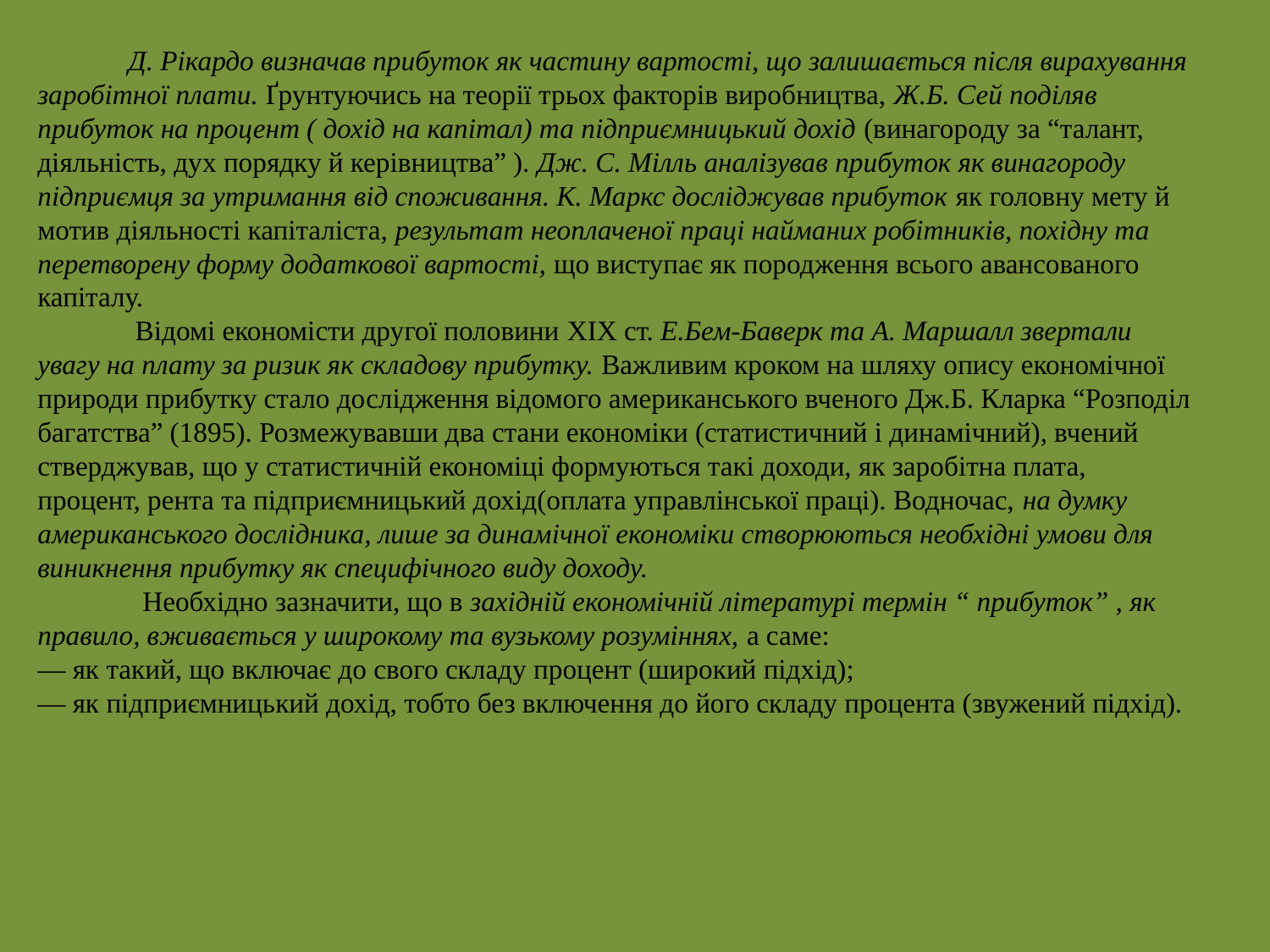

Д. Рікардо визначав прибуток як частину вартості, що залишається після вирахування заробітної плати. Ґрунтуючись на теорії трьох факторів виробництва, Ж.Б. Сей поділяв прибуток на процент ( дохід на капітал) та підприємницький дохід (винагороду за “талант, діяльність, дух порядку й керівництва” ). Дж. С. Мілль аналізував прибуток як винагороду підприємця за утримання від споживання. К. Маркс досліджував прибуток як головну мету й мотив діяльності капіталіста, результат неоплаченої праці найманих робітників, похідну та перетворену форму додаткової вартості, що виступає як породження всього авансованого капіталу.
              Відомі економісти другої половини XIX ст. Е.Бем-Баверк та А. Маршалл звертали увагу на плату за ризик як складову прибутку. Важливим кроком на шляху опису економічної природи прибутку стало дослідження відомого американського вченого Дж.Б. Кларка “Розподіл багатства” (1895). Розмежувавши два стани економіки (статистичний і динамічний), вчений стверджував, що у статистичній економіці формуються такі доходи, як заробітна плата, процент, рента та підприємницький дохід(оплата управлінської праці). Водночас, на думку американського дослідника, лише за динамічної економіки створюються необхідні умови для виникнення прибутку як специфічного виду доходу.
               Необхідно зазначити, що в західній економічній літературі термін “ прибуток” , як правило, вживається у широкому та вузькому розуміннях, а саме:
— як такий, що включає до свого складу процент (широкий підхід);
— як підприємницький дохід, тобто без включення до його складу процента (звужений підхід).